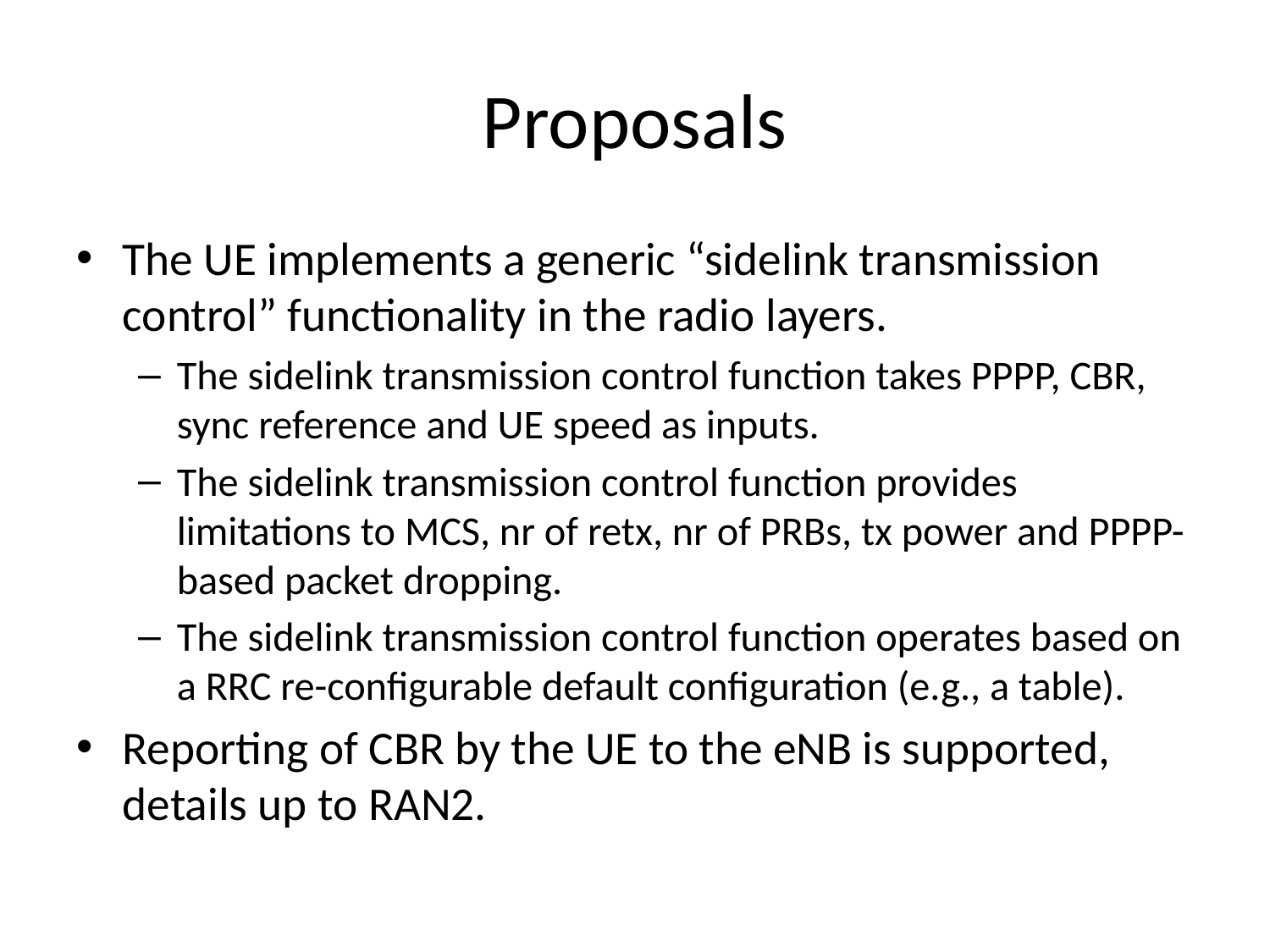

# Proposals
The UE implements a generic “sidelink transmission control” functionality in the radio layers.
The sidelink transmission control function takes PPPP, CBR, sync reference and UE speed as inputs.
The sidelink transmission control function provides limitations to MCS, nr of retx, nr of PRBs, tx power and PPPP-based packet dropping.
The sidelink transmission control function operates based on a RRC re-configurable default configuration (e.g., a table).
Reporting of CBR by the UE to the eNB is supported, details up to RAN2.